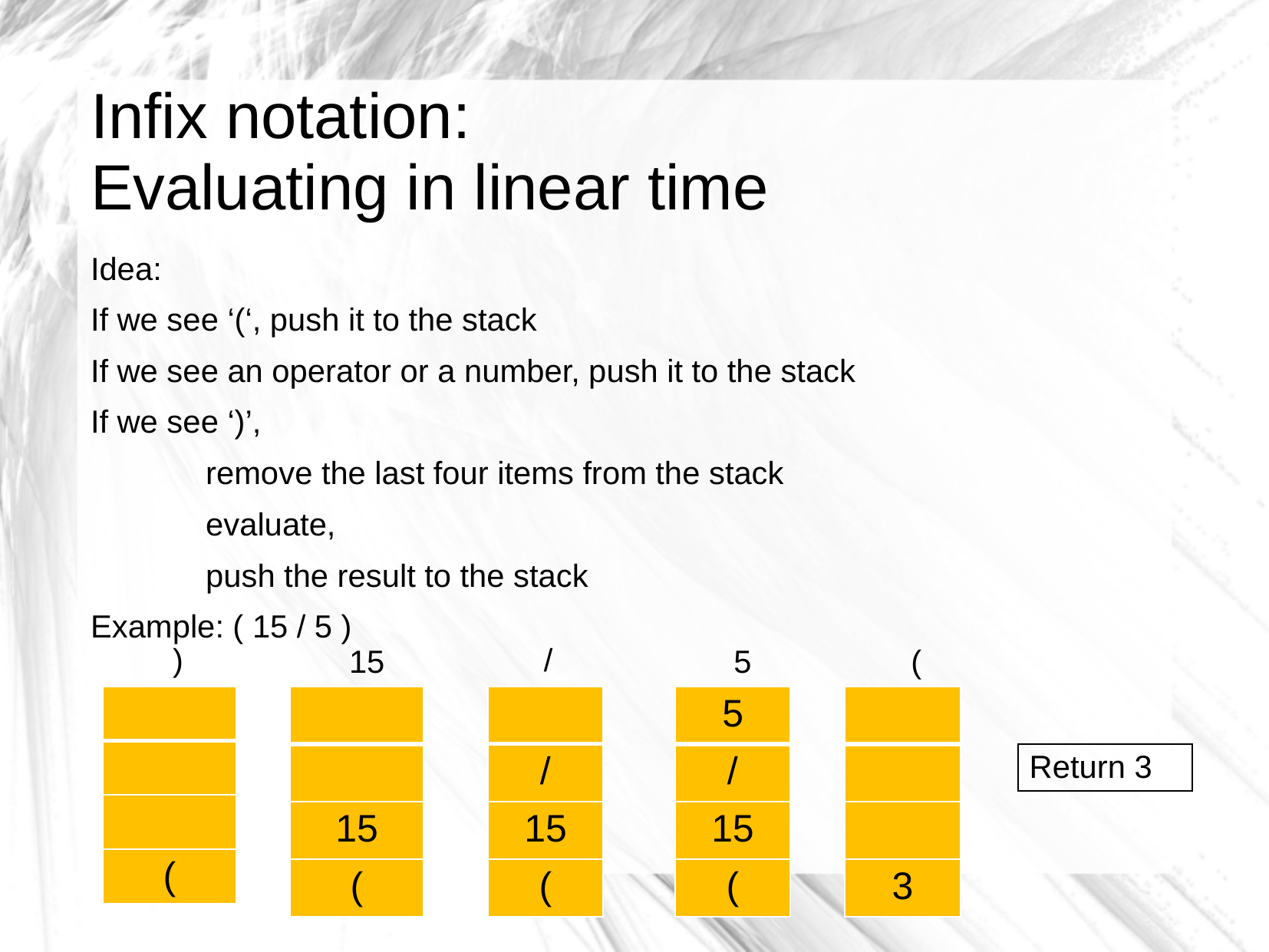

# Infix notation: Evaluating in linear time
Idea:
If we see ‘(‘, push it to the stack
If we see an operator or a number, push it to the stack
If we see ‘)’,
	remove the last four items from the stack
	evaluate,
	push the result to the stack
Example: ( 15 / 5 )

(
/
15
5
)
|  |
| --- |
|  |
|  |
| ( |
|  |
| --- |
| / |
| 15 |
| ( |
|  |
| --- |
|  |
| 15 |
| ( |
| 5 |
| --- |
| / |
| 15 |
| ( |
|  |
| --- |
|  |
|  |
| 3 |
Return 3